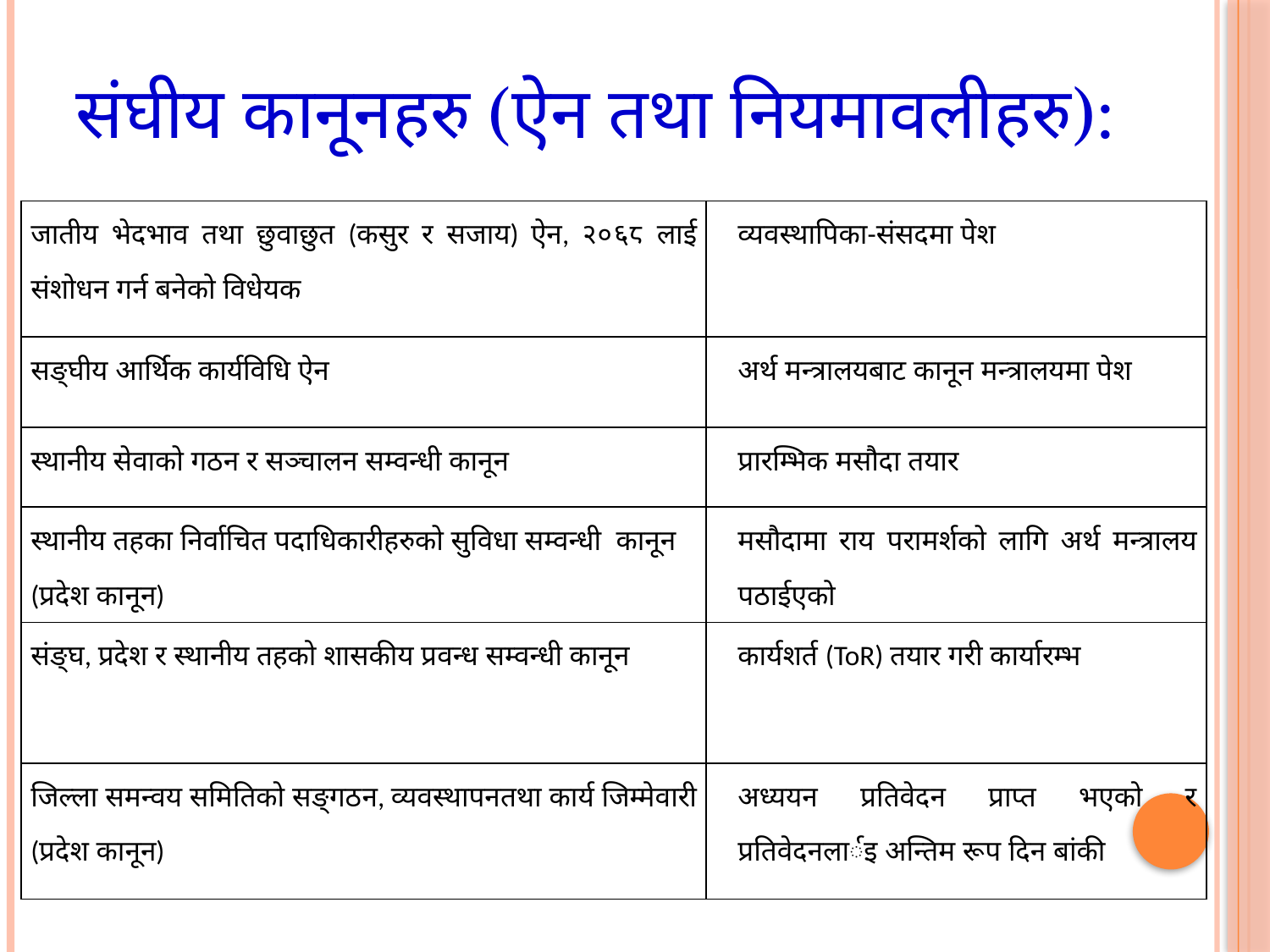

# संघीय कानूनहरु (ऐन तथा नियमावलीहरु):
| जातीय भेदभाव तथा छुवाछुत (कसुर र सजाय) ऐन, २०६८ लाई संशोधन गर्न बनेको विधेयक | व्यवस्थापिका-संसदमा पेश |
| --- | --- |
| सङ्घीय आर्थिक कार्यविधि ऐन | अर्थ मन्त्रालयबाट कानून मन्त्रालयमा पेश |
| स्थानीय सेवाको गठन र सञ्चालन सम्वन्धी कानून | प्रारम्भिक मसौदा तयार |
| स्थानीय तहका निर्वाचित पदाधिकारीहरुको सुविधा सम्वन्धी कानून (प्रदेश कानून) | मसौदामा राय परामर्शको लागि अर्थ मन्त्रालय पठाईएको |
| संङ्घ, प्रदेश र स्थानीय तहको शासकीय प्रवन्ध सम्वन्धी कानून | कार्यशर्त (ToR) तयार गरी कार्यारम्भ |
| जिल्ला समन्वय समितिको सङ्गठन, व्यवस्थापनतथा कार्य जिम्मेवारी (प्रदेश कानून) | अध्ययन प्रतिवेदन प्राप्त भएको र प्रतिवेदनलार्इ अन्तिम रूप दिन बांकी |